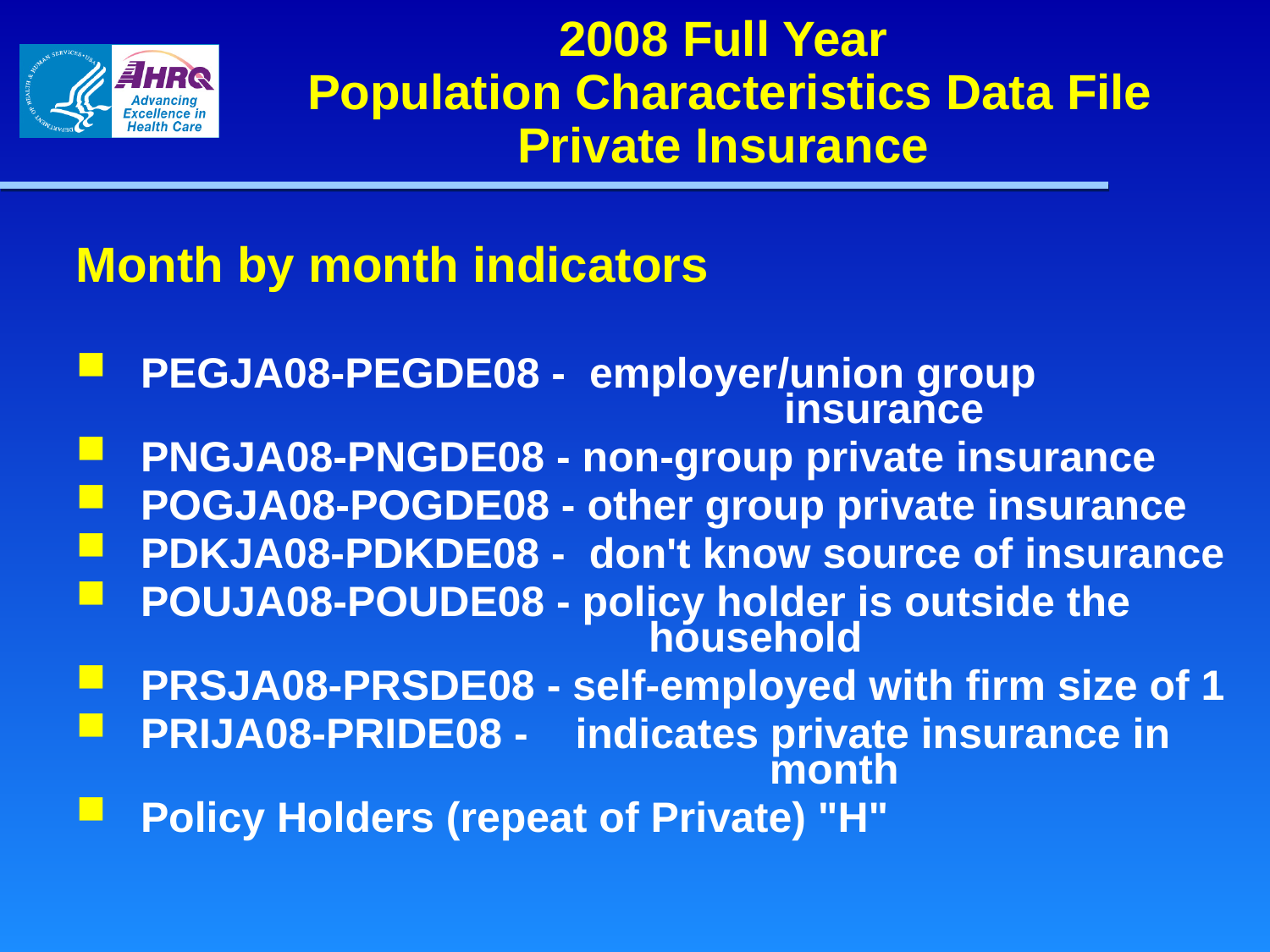

2008 Full Year
Population Characteristics Data File
Private Insurance
Month by month indicators

PEGJA08-PEGDE08 -  employer/union group 		 	                                 insurance
PNGJA08-PNGDE08 - non-group private insurance
POGJA08-POGDE08 - other group private insurance
PDKJA08-PDKDE08 -  don't know source of insurance
POUJA08-POUDE08 - policy holder is outside the 					household
PRSJA08-PRSDE08 - self-employed with firm size of 1
PRIJA08-PRIDE08 -    indicates private insurance in 			                     month
Policy Holders (repeat of Private) "H"